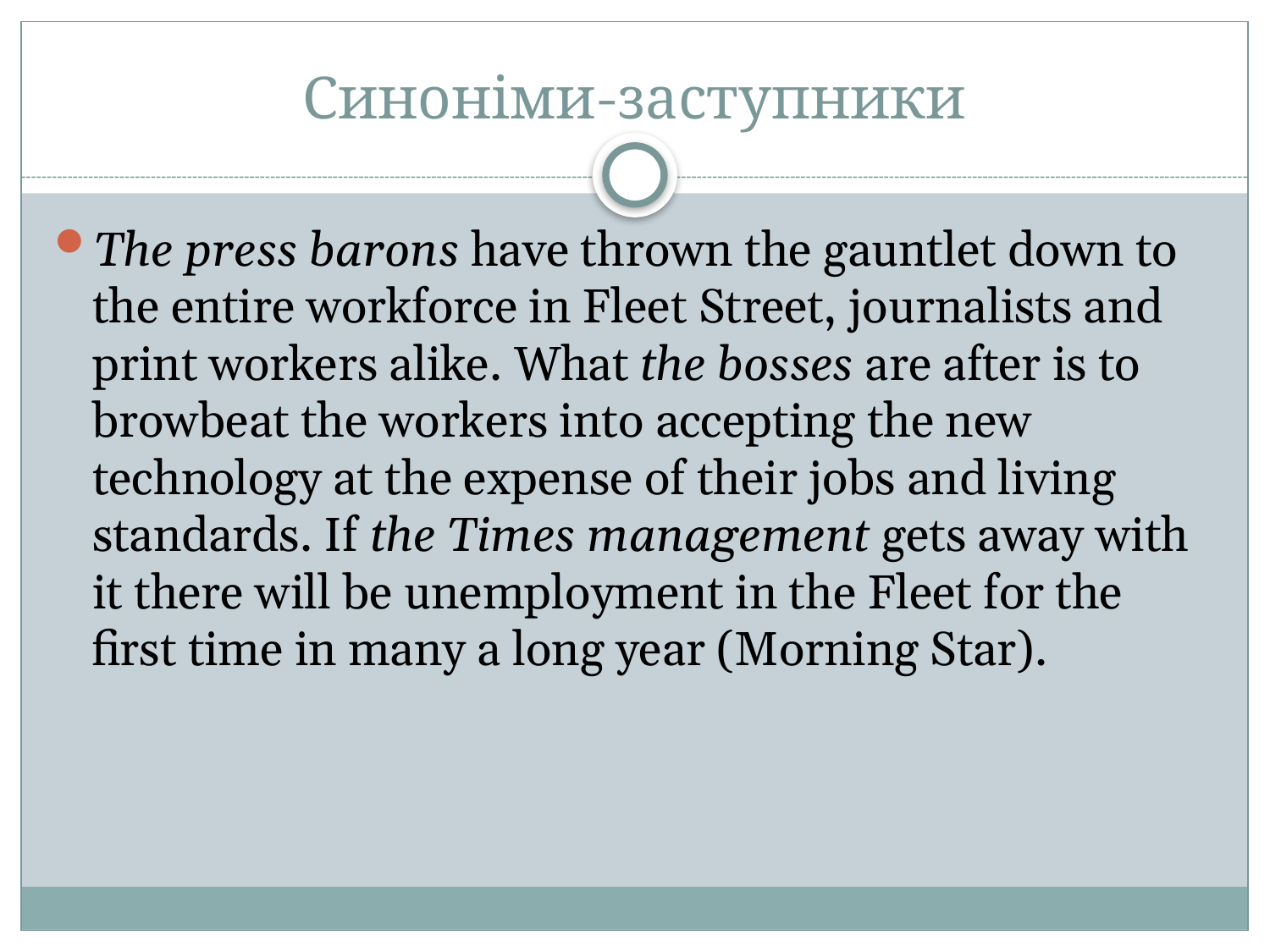

# Синоніми-заступники
The press barons have thrown the gauntlet down to the entire workforce in Fleet Street, journalists and print workers alike. What the bosses are after is to browbeat the workers into accepting the new technology at the expense of their jobs and living standards. If the Times management gets away with it there will be unemployment in the Fleet for the first time in many a long year (Morning Star).